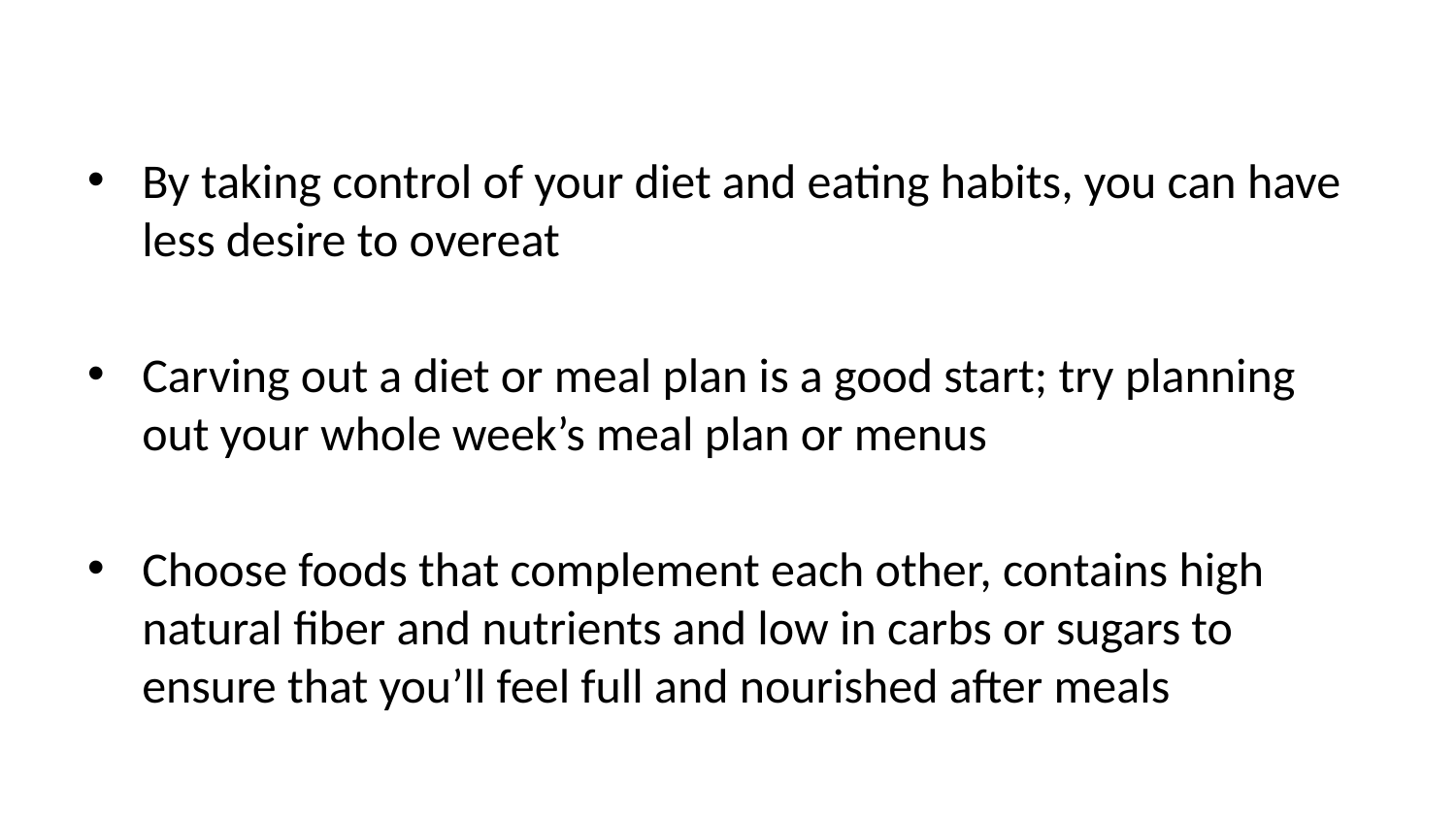

By taking control of your diet and eating habits, you can have less desire to overeat

Carving out a diet or meal plan is a good start; try planning out your whole week’s meal plan or menus

Choose foods that complement each other, contains high natural fiber and nutrients and low in carbs or sugars to ensure that you’ll feel full and nourished after meals